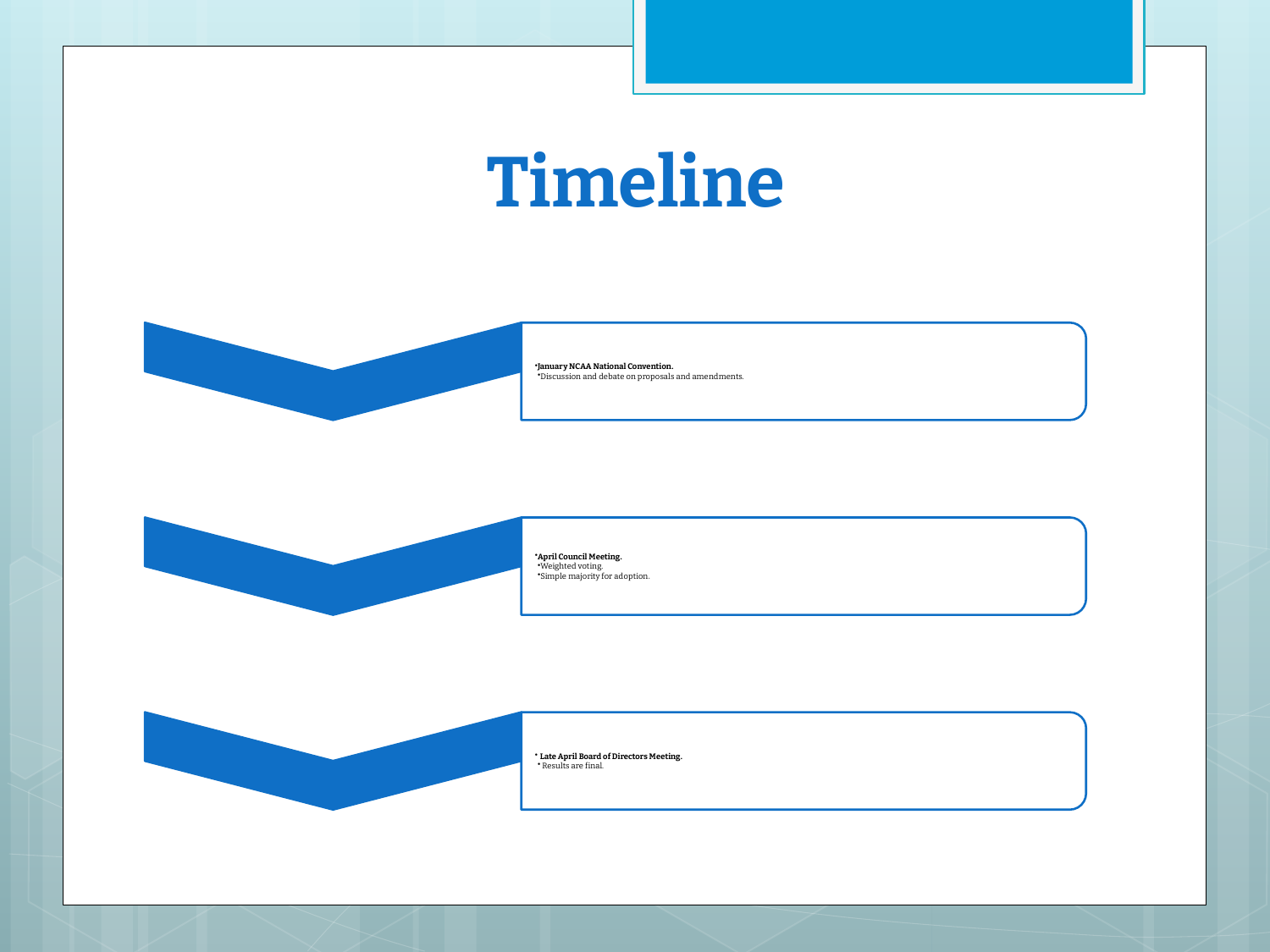

# Timeline
January NCAA National Convention.
Discussion and debate on proposals and amendments.
April Council Meeting.
Weighted voting.
 Late April Board of Directors Meeting.
 Results are final.
Simple majority for adoption.